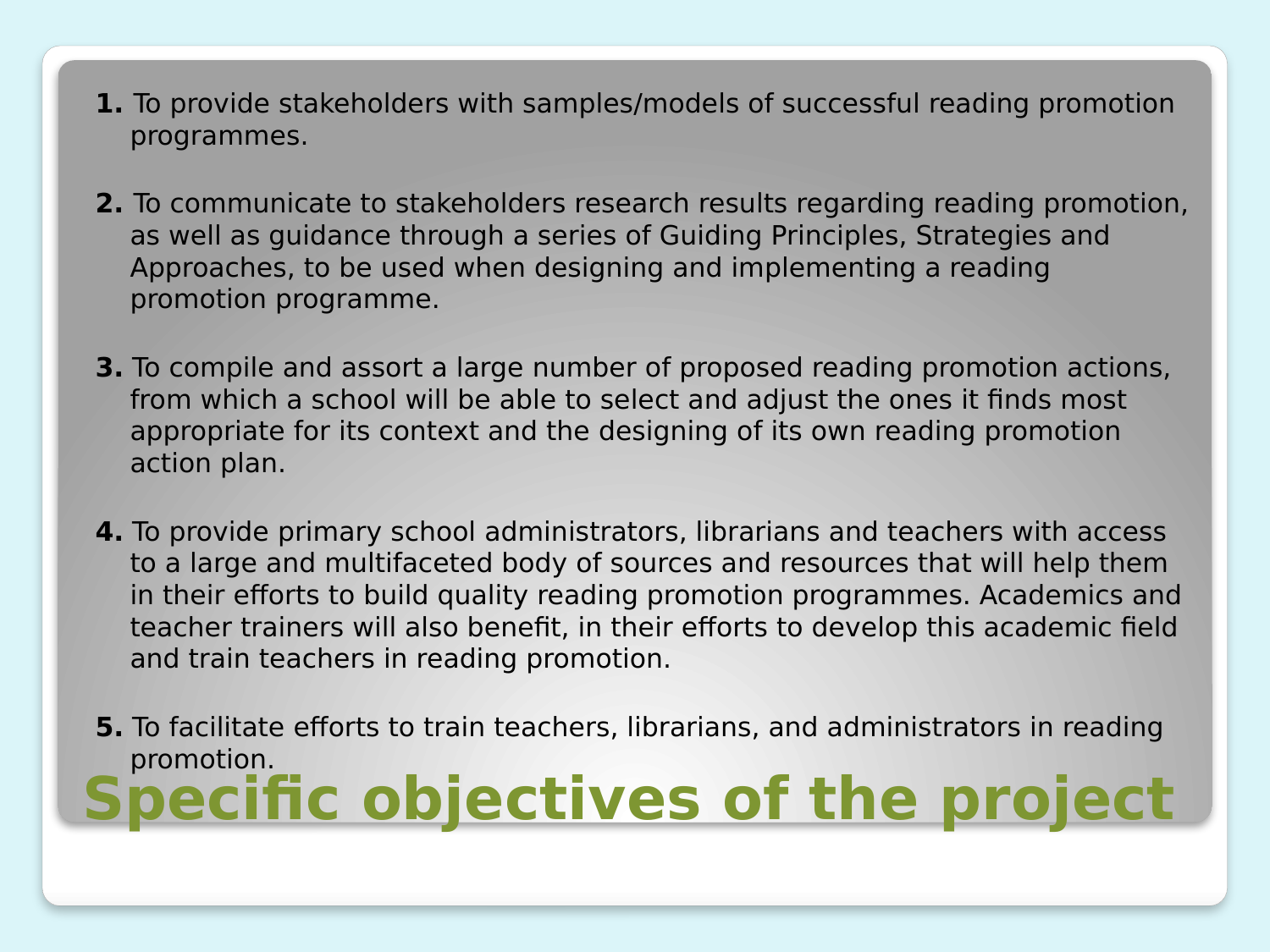

1. To provide stakeholders with samples/models of successful reading promotion programmes.

2. To communicate to stakeholders research results regarding reading promotion, as well as guidance through a series of Guiding Principles, Strategies and Approaches, to be used when designing and implementing a reading promotion programme.

3. To compile and assort a large number of proposed reading promotion actions, from which a school will be able to select and adjust the ones it finds most appropriate for its context and the designing of its own reading promotion action plan.

4. To provide primary school administrators, librarians and teachers with access to a large and multifaceted body of sources and resources that will help them in their efforts to build quality reading promotion programmes. Academics and teacher trainers will also benefit, in their efforts to develop this academic field and train teachers in reading promotion.

5. To facilitate efforts to train teachers, librarians, and administrators in reading promotion.
# Specific objectives of the project